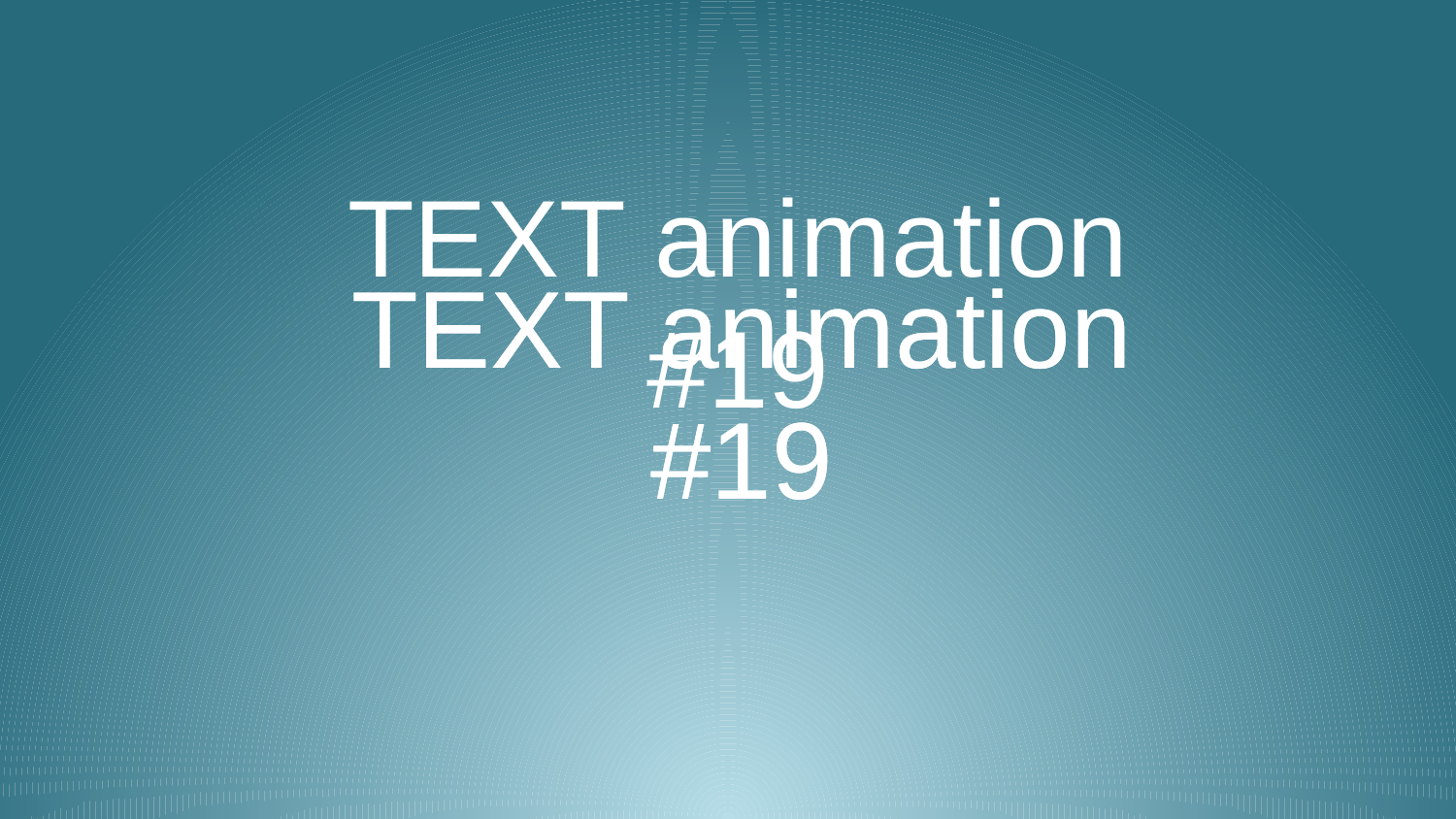

TEXT animation #19
TEXT animation #19
TEXT animation #19